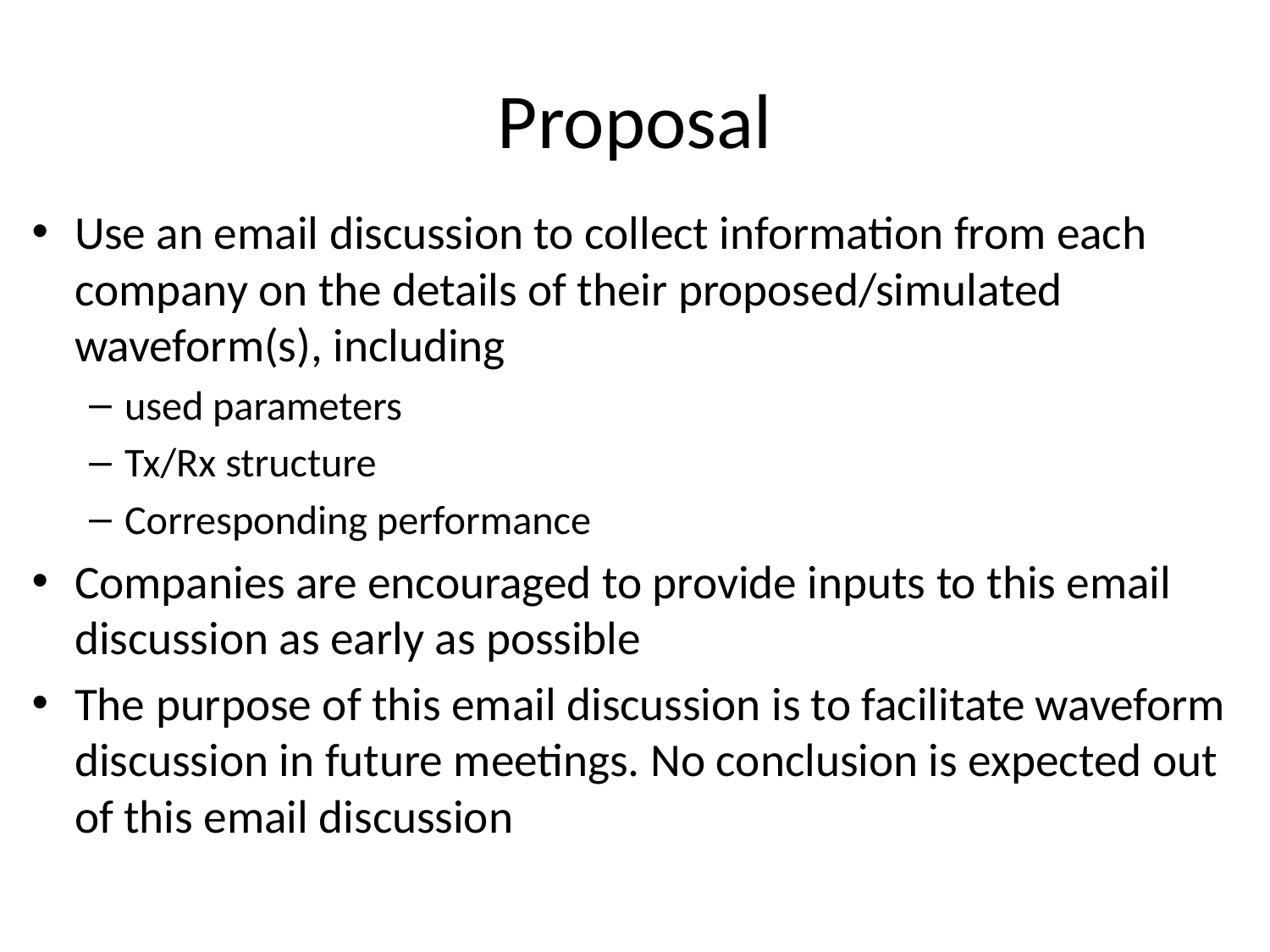

# Proposal
Use an email discussion to collect information from each company on the details of their proposed/simulated waveform(s), including
used parameters
Tx/Rx structure
Corresponding performance
Companies are encouraged to provide inputs to this email discussion as early as possible
The purpose of this email discussion is to facilitate waveform discussion in future meetings. No conclusion is expected out of this email discussion